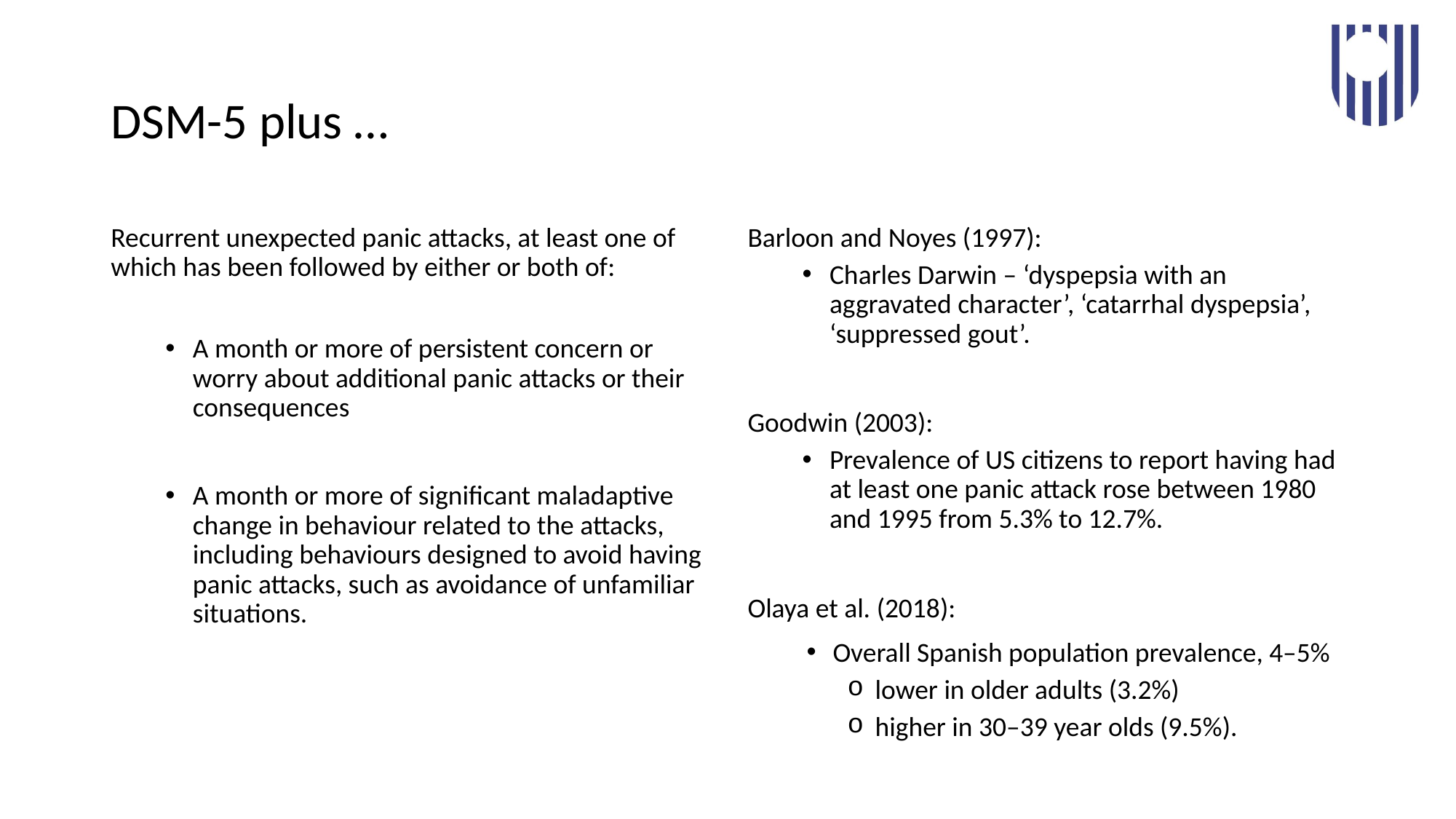

# DSM-5 plus …
Recurrent unexpected panic attacks, at least one of which has been followed by either or both of:

A month or more of persistent concern or worry about additional panic attacks or their consequences

A month or more of significant maladaptive change in behaviour related to the attacks, including behaviours designed to avoid having panic attacks, such as avoidance of unfamiliar situations.

Barloon and Noyes (1997):
Charles Darwin – ‘dyspepsia with an aggravated character’, ‘catarrhal dyspepsia’, ‘suppressed gout’.

Goodwin (2003):
Prevalence of US citizens to report having had at least one panic attack rose between 1980 and 1995 from 5.3% to 12.7%.

Olaya et al. (2018):
Overall Spanish population prevalence, 4–5%
lower in older adults (3.2%)
higher in 30–39 year olds (9.5%).